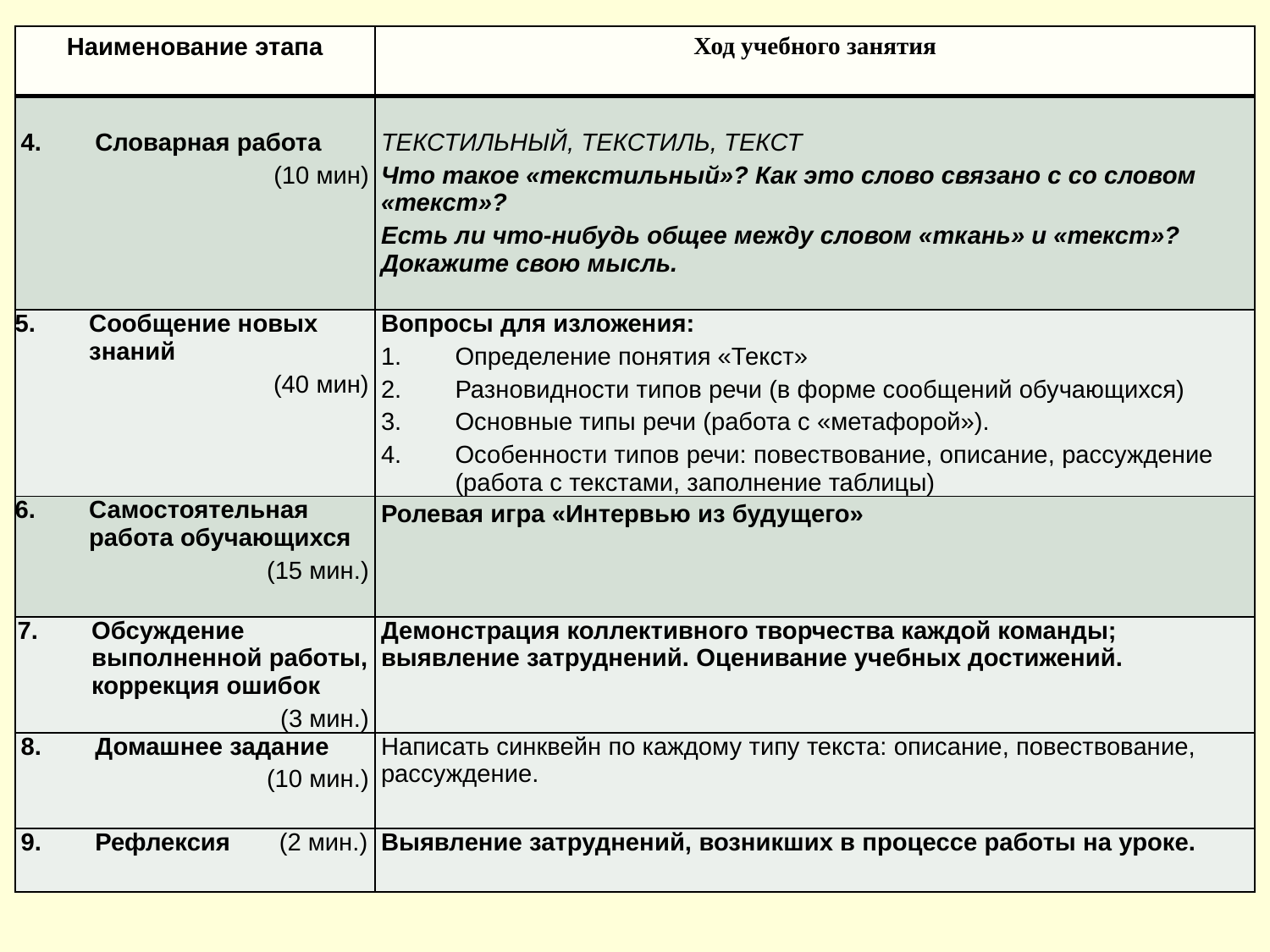

| Наименование этапа | Ход учебного занятия |
| --- | --- |
| Словарная работа (10 мин) | ТЕКСТИЛЬНЫЙ, ТЕКСТИЛЬ, ТЕКСТ Что такое «текстильный»? Как это слово связано с со словом «текст»? Есть ли что-нибудь общее между словом «ткань» и «текст»? Докажите свою мысль. |
| Сообщение новых знаний (40 мин) | Вопросы для изложения: Определение понятия «Текст» Разновидности типов речи (в форме сообщений обучающихся) Основные типы речи (работа с «метафорой»). Особенности типов речи: повествование, описание, рассуждение (работа с текстами, заполнение таблицы) |
| Самостоятельная работа обучающихся (15 мин.) | Ролевая игра «Интервью из будущего» |
| Обсуждение выполненной работы, коррекция ошибок (3 мин.) | Демонстрация коллективного творчества каждой команды; выявление затруднений. Оценивание учебных достижений. |
| Домашнее задание (10 мин.) | Написать синквейн по каждому типу текста: описание, повествование, рассуждение. |
| Рефлексия (2 мин.) | Выявление затруднений, возникших в процессе работы на уроке. |